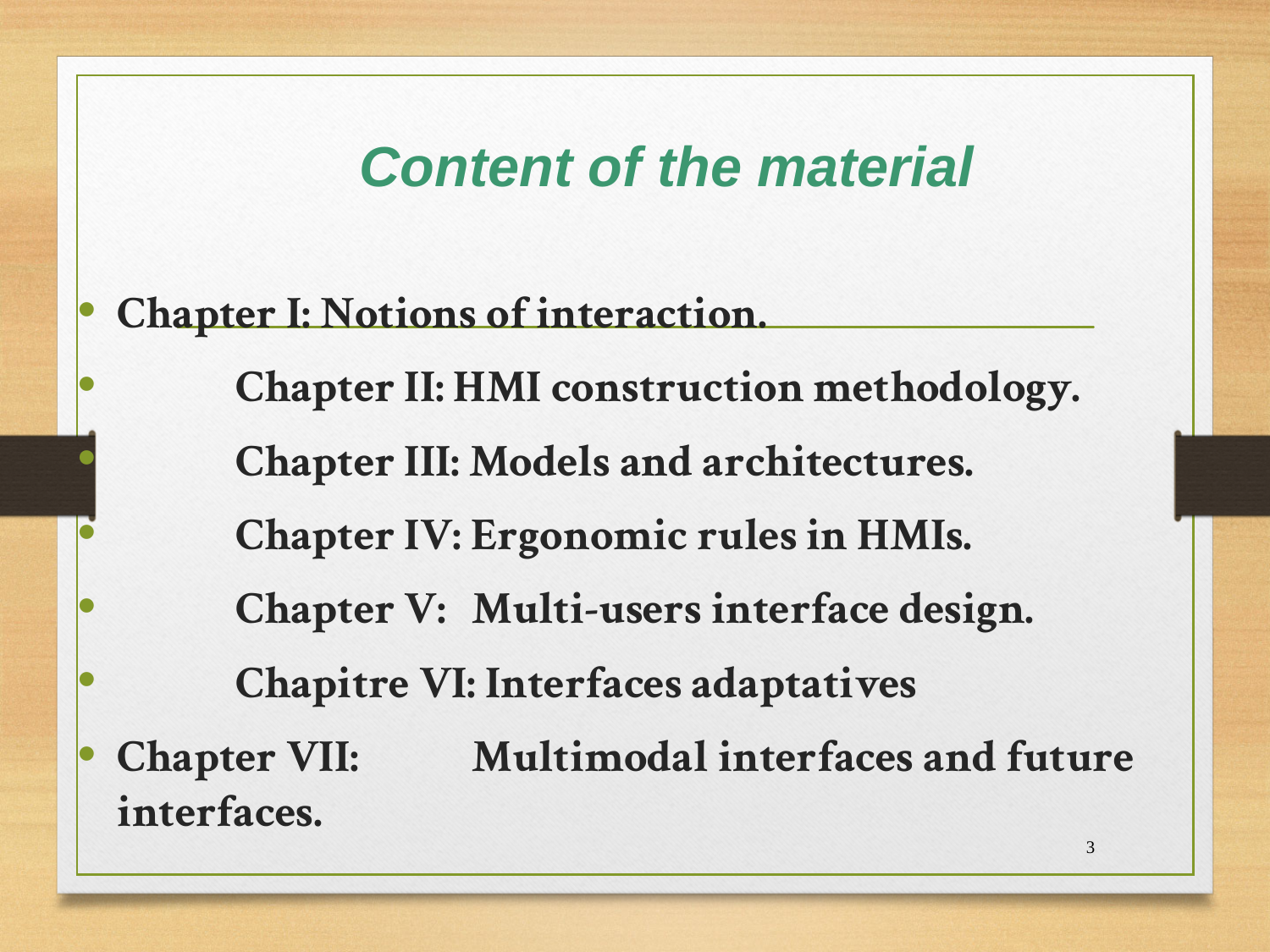

# Content of the material
Chapter I: Notions of interaction.
	Chapter II: HMI construction methodology.
	Chapter III: Models and architectures.
	Chapter IV: Ergonomic rules in HMIs.
	Chapter V:	Multi-users interface design.
	Chapitre VI: Interfaces adaptatives
Chapter VII:	Multimodal interfaces and future interfaces.
3